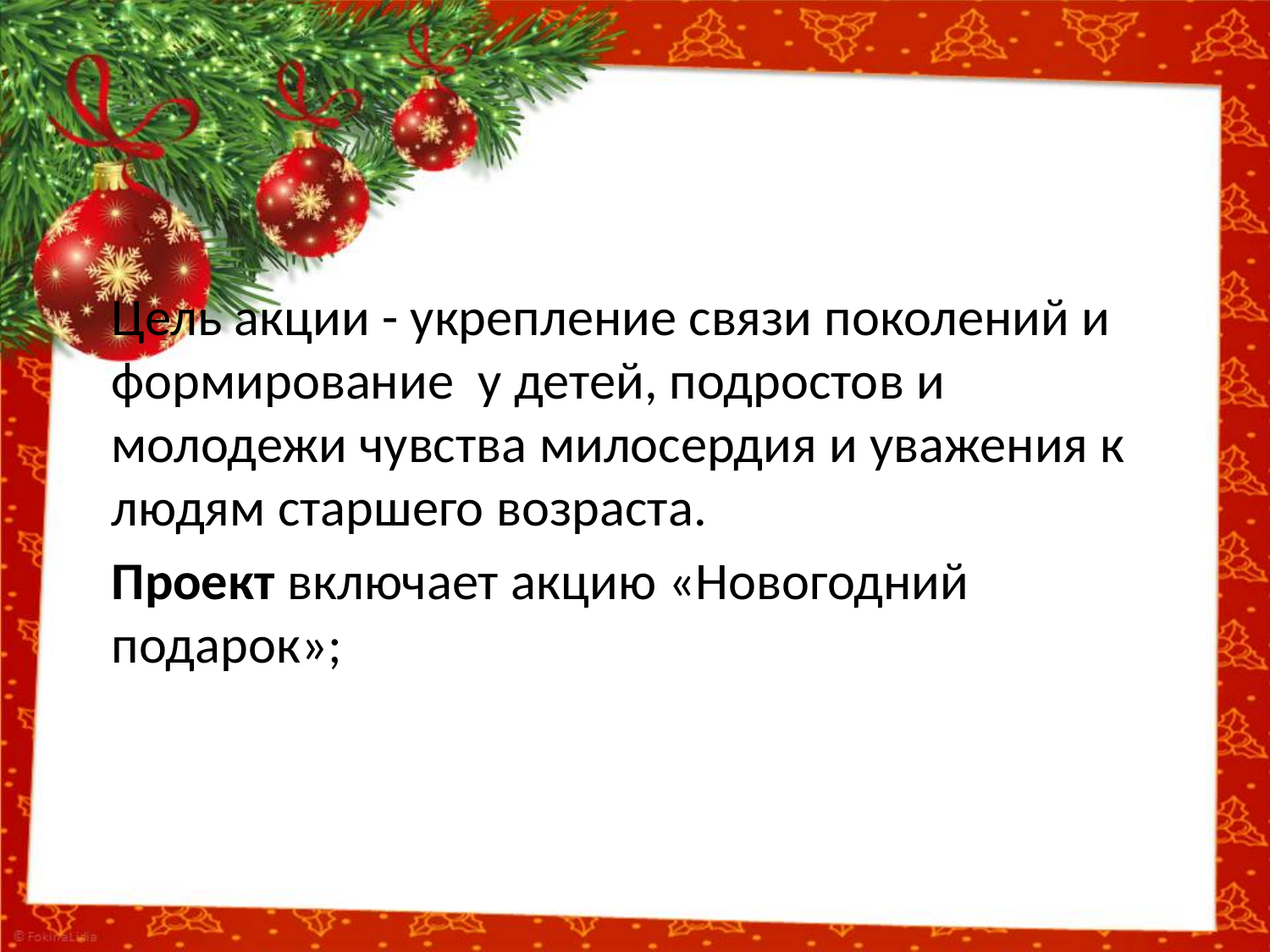

Краткое описание проекта:

Цель акции - укрепление связи поколений и формирование  у детей, подростов и молодежи чувства милосердия и уважения к людям старшего возраста.
Проект включает акцию «Новогодний подарок»;